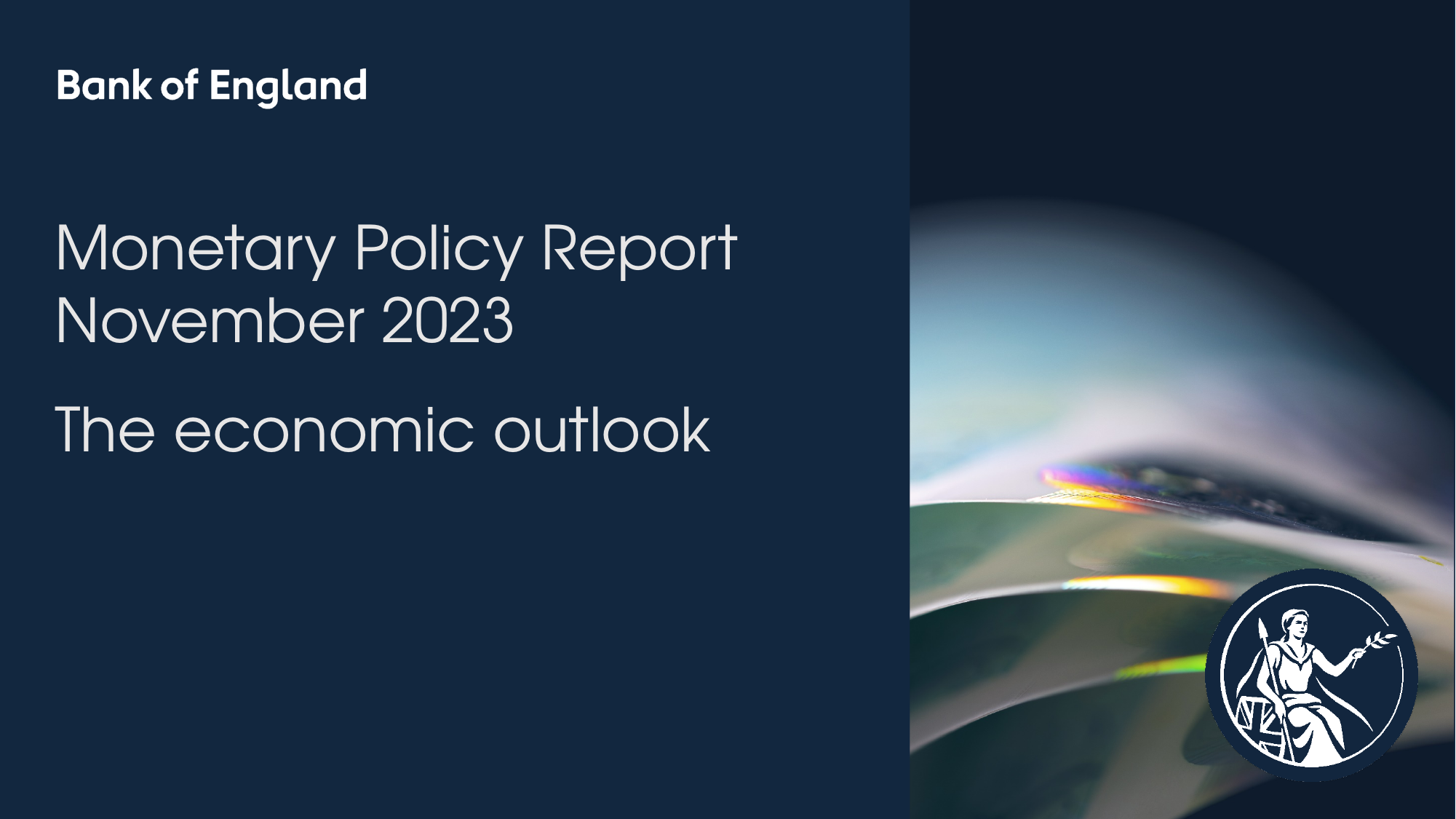

Monetary Policy Report
November 2023
The economic outlook